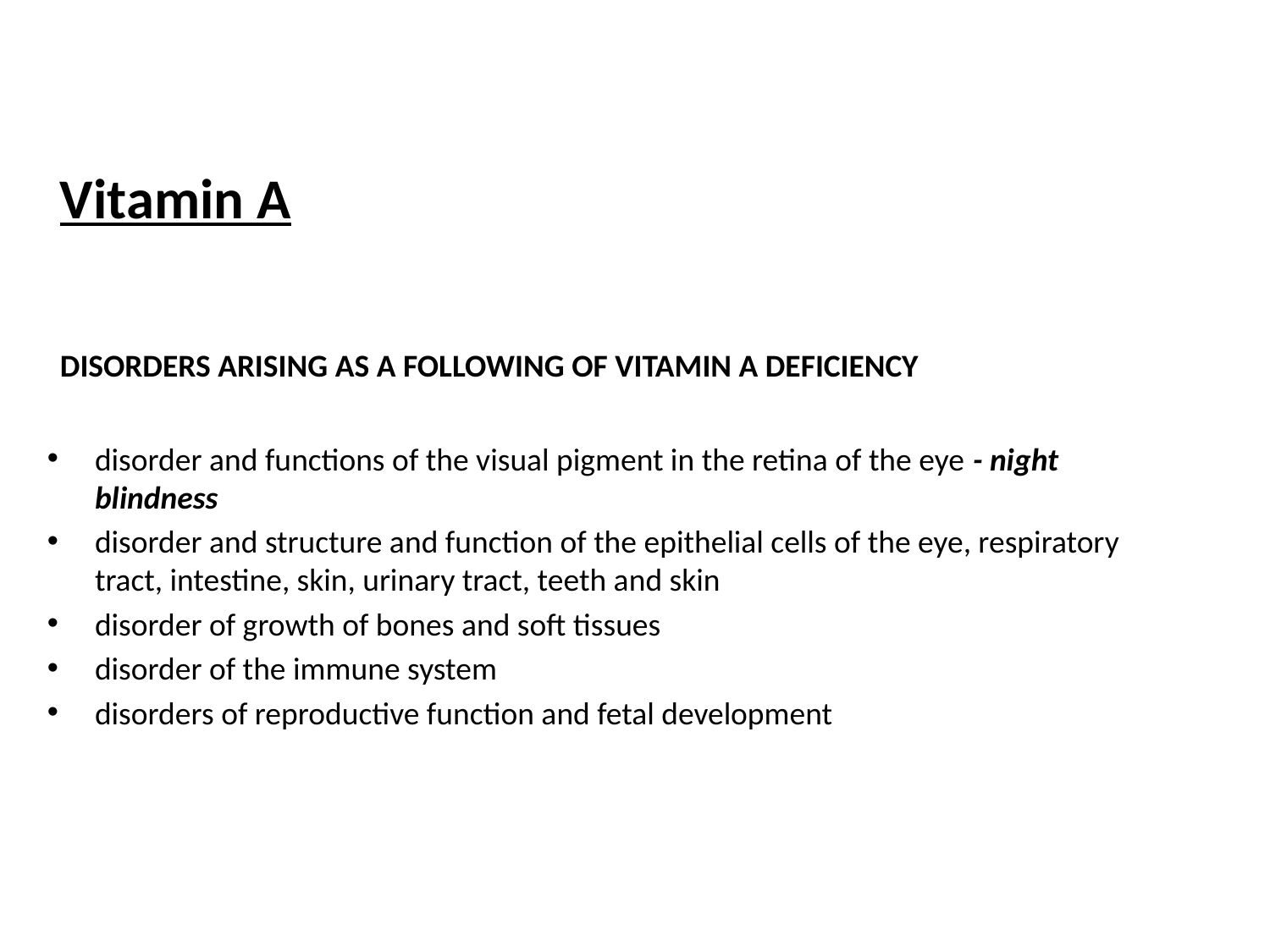

Vitamin A

 DISORDERS ARISING AS A FOLLOWING OF VITAMIN A DEFICIENCY

disorder and functions of the visual pigment in the retina of the eye - night blindness
disorder and structure and function of the epithelial cells of the eye, respiratory tract, intestine, skin, urinary tract, teeth and skin
disorder of growth of bones and soft tissues
disorder of the immune system
disorders of reproductive function and fetal development